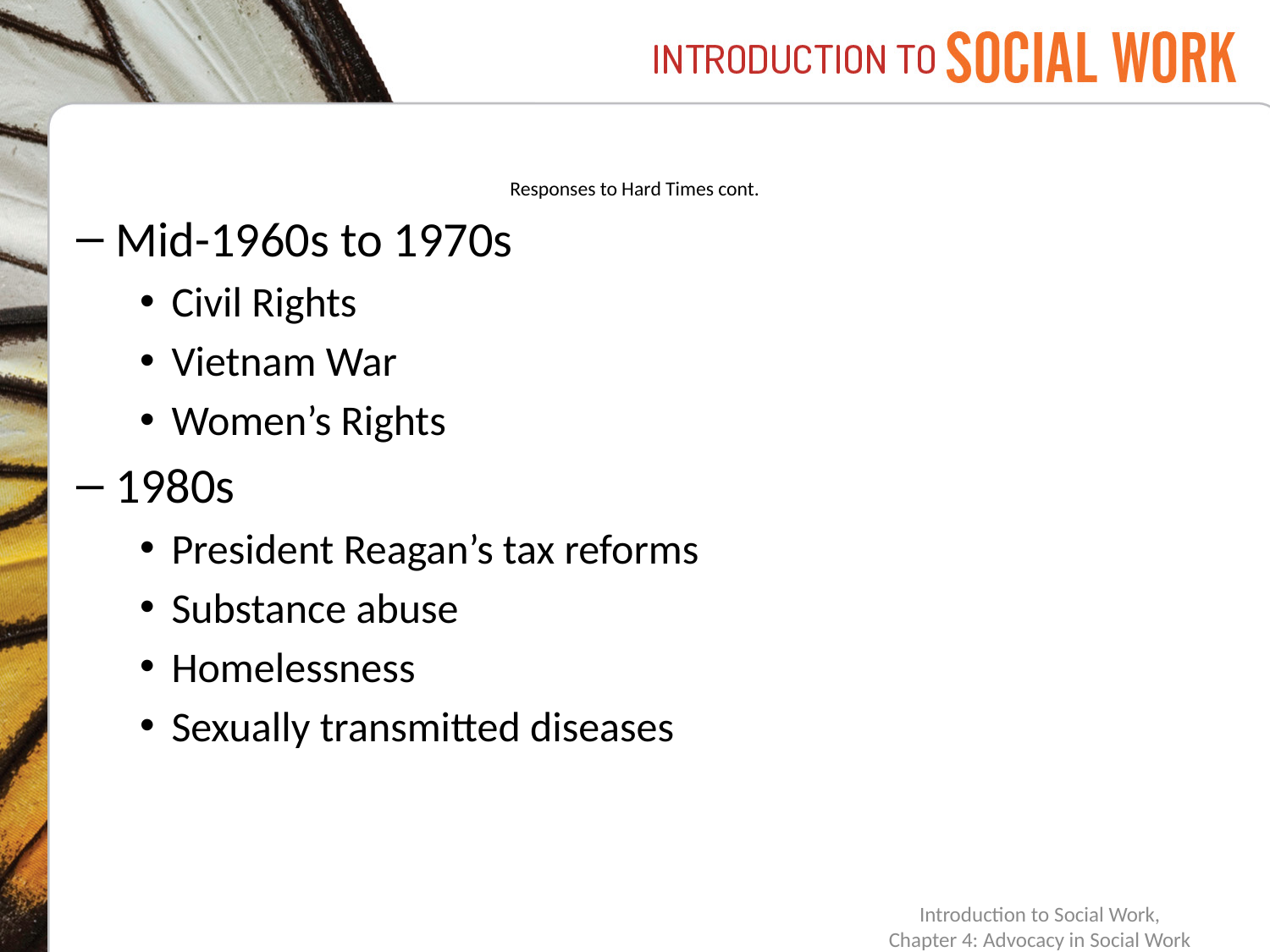

# Responses to Hard Times cont.
Mid-1960s to 1970s
Civil Rights
Vietnam War
Women’s Rights
1980s
President Reagan’s tax reforms
Substance abuse
Homelessness
Sexually transmitted diseases
Introduction to Social Work,
Chapter 4: Advocacy in Social Work